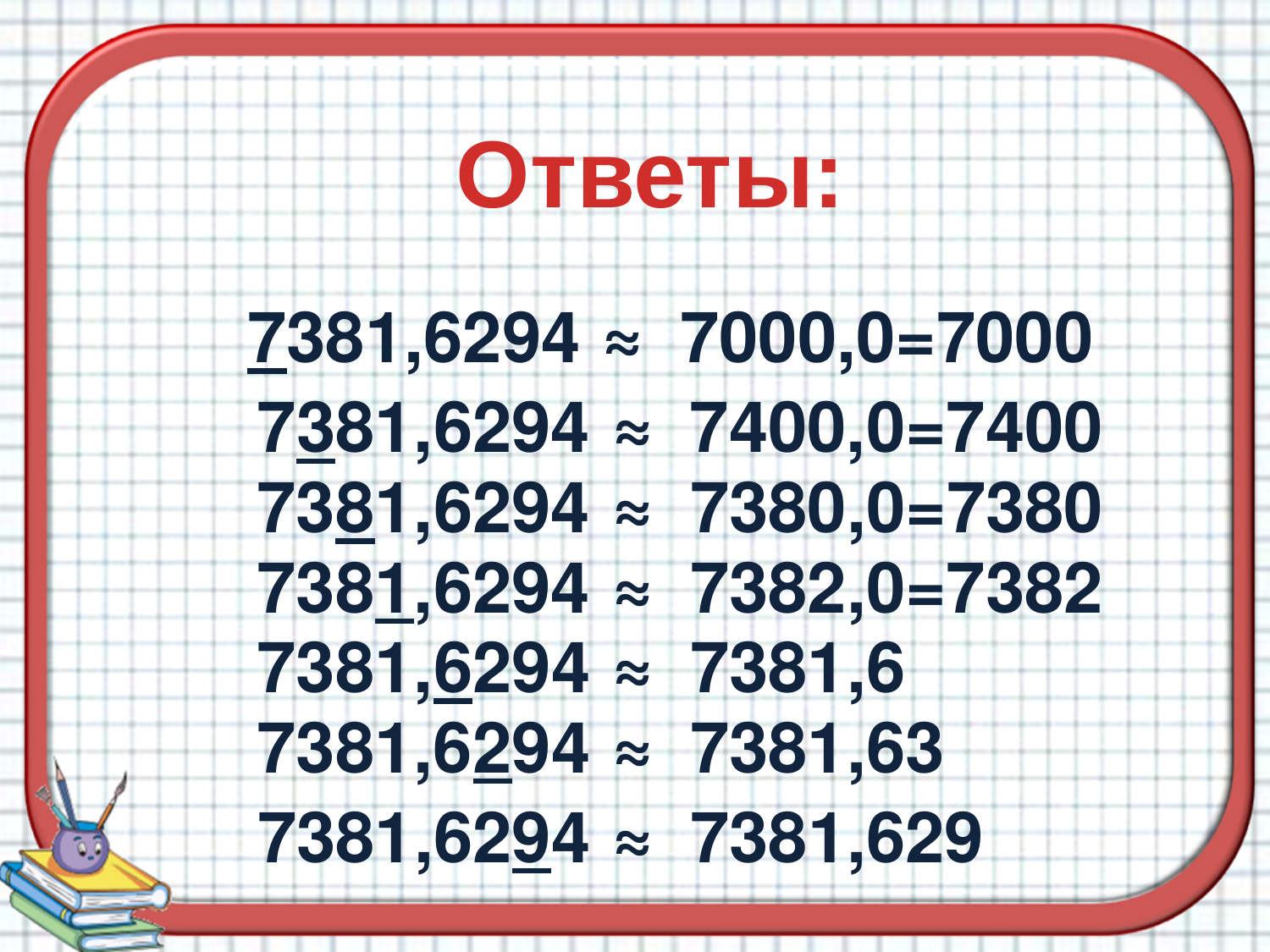

Ответы:
7381,6294 ≈  7000,0=7000
7381,6294 ≈  7400,0=7400
7381,6294 ≈  7380,0=7380
7381,6294 ≈  7382,0=7382
7381,6294 ≈  7381,6
7381,6294 ≈  7381,63
7381,6294 ≈  7381,629